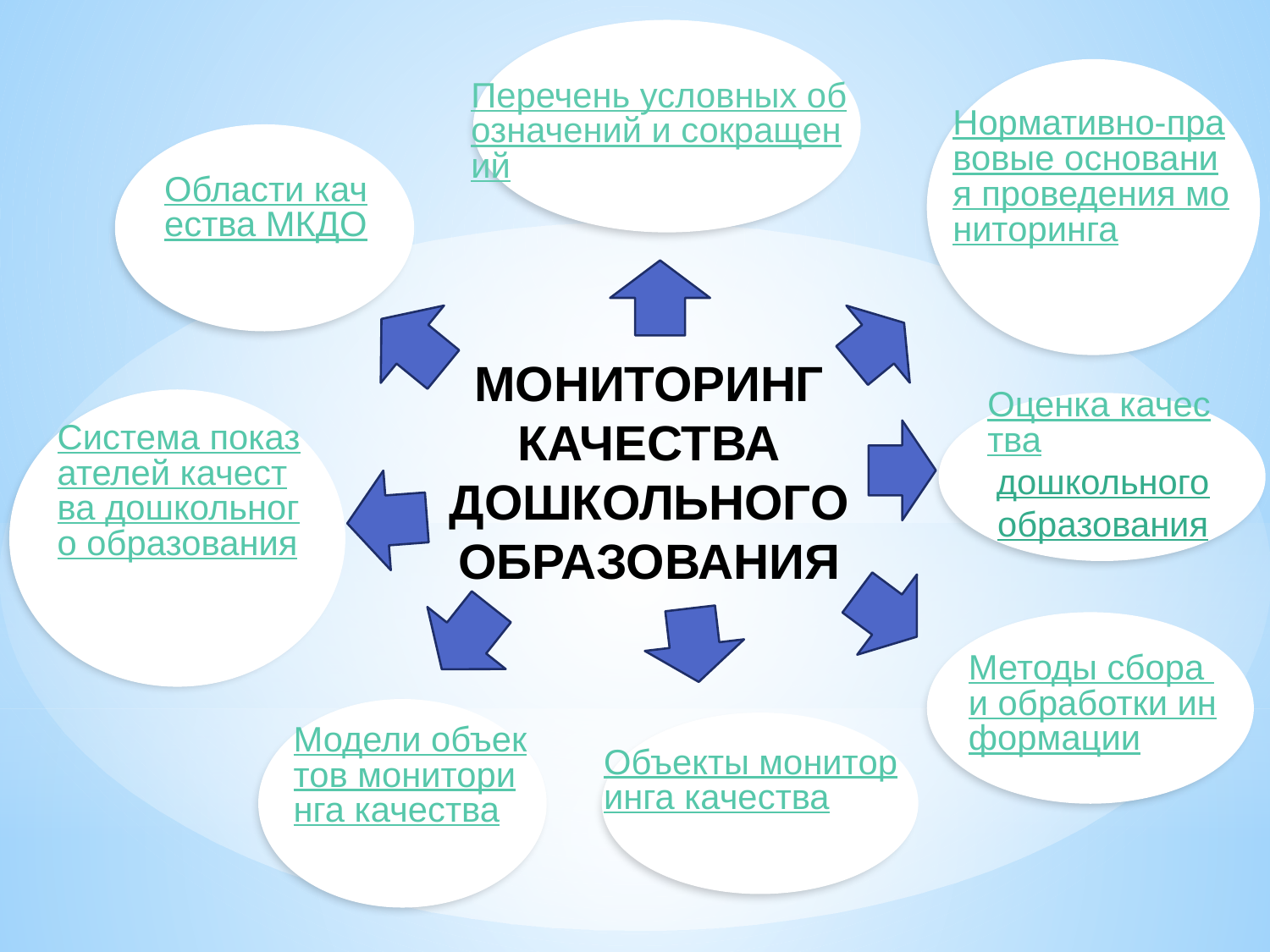

Перечень условных обозначений и сокращений
Нормативно-правовые основания проведения мониторинга

Области качества МКДО

МОНИТОРИНГ КАЧЕСТВА ДОШКОЛЬНОГО ОБРАЗОВАНИЯ
Оценка качества
дошкольного образования

Система показателей качества дошкольного образования

Методы сбора и обработки информации

Модели объектов мониторинга качества

Объекты мониторинга качества